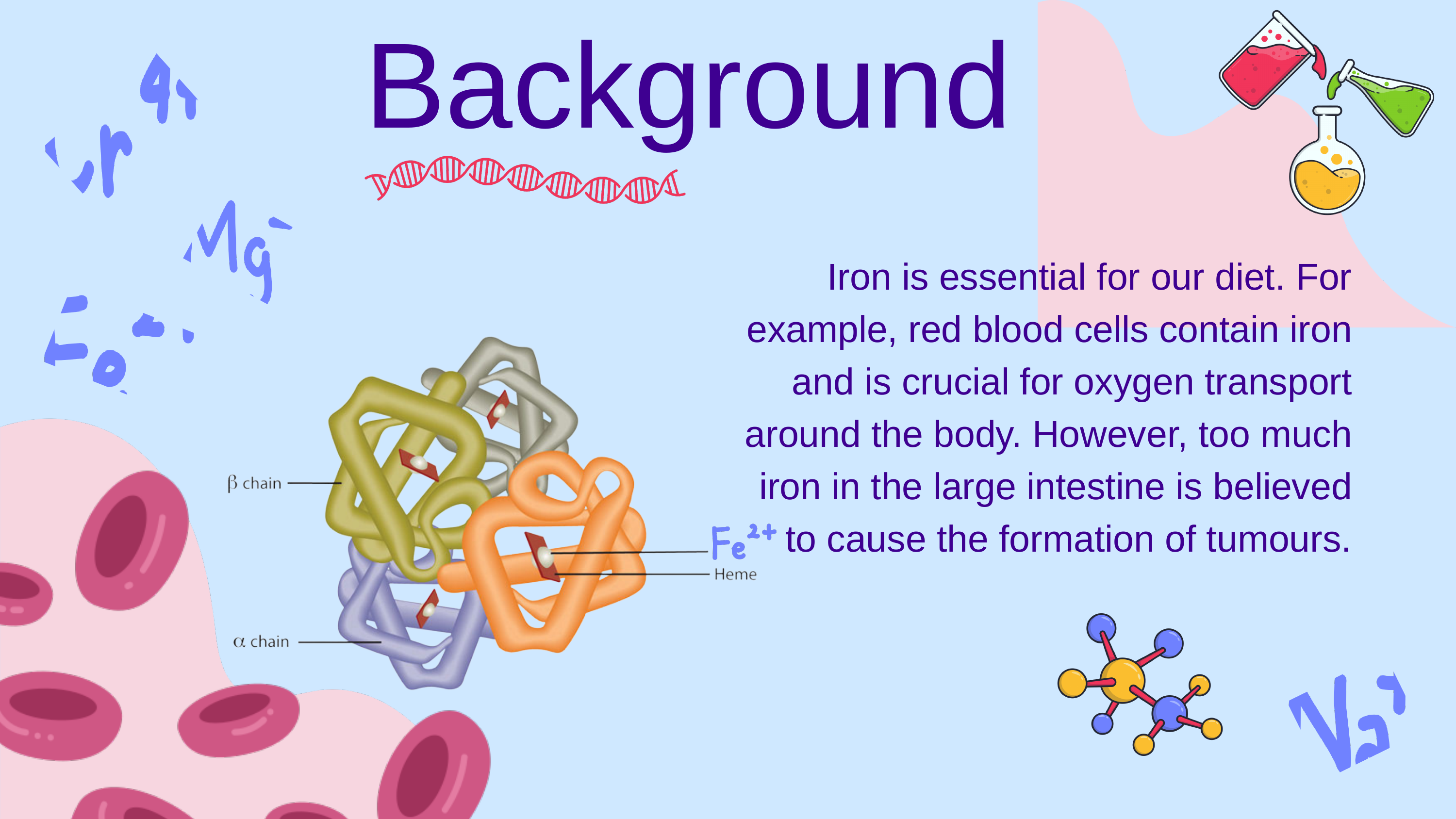

Background

Iron is essential for our diet. For example, red blood cells contain iron and is crucial for oxygen transport around the body. However, too much iron in the large intestine is believed to cause the formation of tumours.